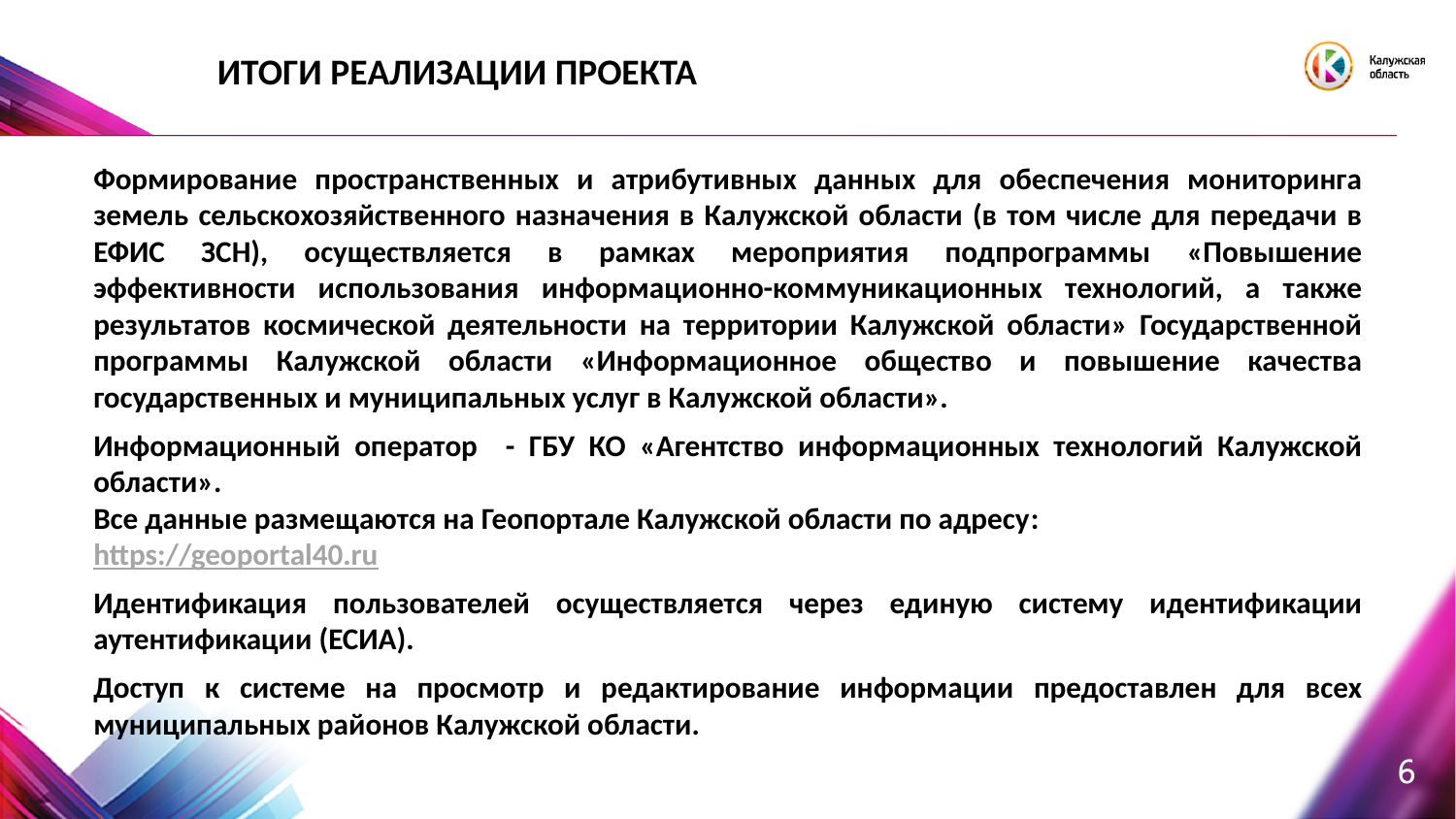

# Итоги реализации проекта
Формирование пространственных и атрибутивных данных для обеспечения мониторинга земель сельскохозяйственного назначения в Калужской области (в том числе для передачи в ЕФИС ЗСН), осуществляется в рамках мероприятия подпрограммы «Повышение эффективности использования информационно-коммуникационных технологий, а также результатов космической деятельности на территории Калужской области» Государственной программы Калужской области «Информационное общество и повышение качества государственных и муниципальных услуг в Калужской области».
Информационный оператор  - ГБУ КО «Агентство информационных технологий Калужской области».
Все данные размещаются на Геопортале Калужской области по адресу:
https://geoportal40.ru
Идентификация пользователей осуществляется через единую систему идентификации аутентификации (ЕСИА).
Доступ к системе на просмотр и редактирование информации предоставлен для всех муниципальных районов Калужской области.

6